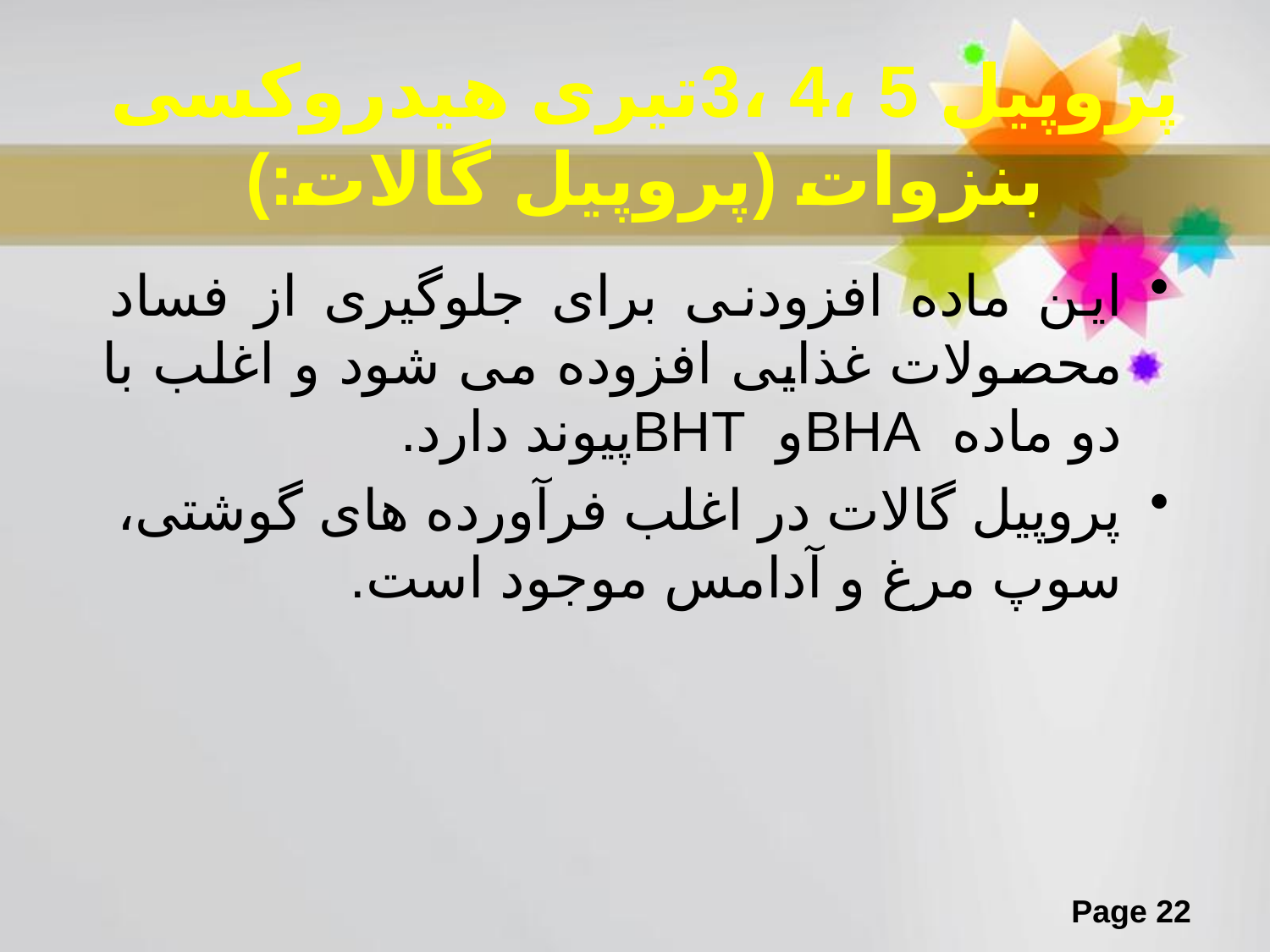

# پروپیل 5 ،4 ،3تیری هیدروکسی بنزوات (پروپیل گالات:)
این ماده افزودنی برای جلوگیری از فساد محصولات غذایی افزوده می شود و اغلب با دو ماده  BHAو  BHTپیوند دارد.
پروپیل گالات در اغلب فرآورده های گوشتی، سوپ مرغ و آدامس موجود است.